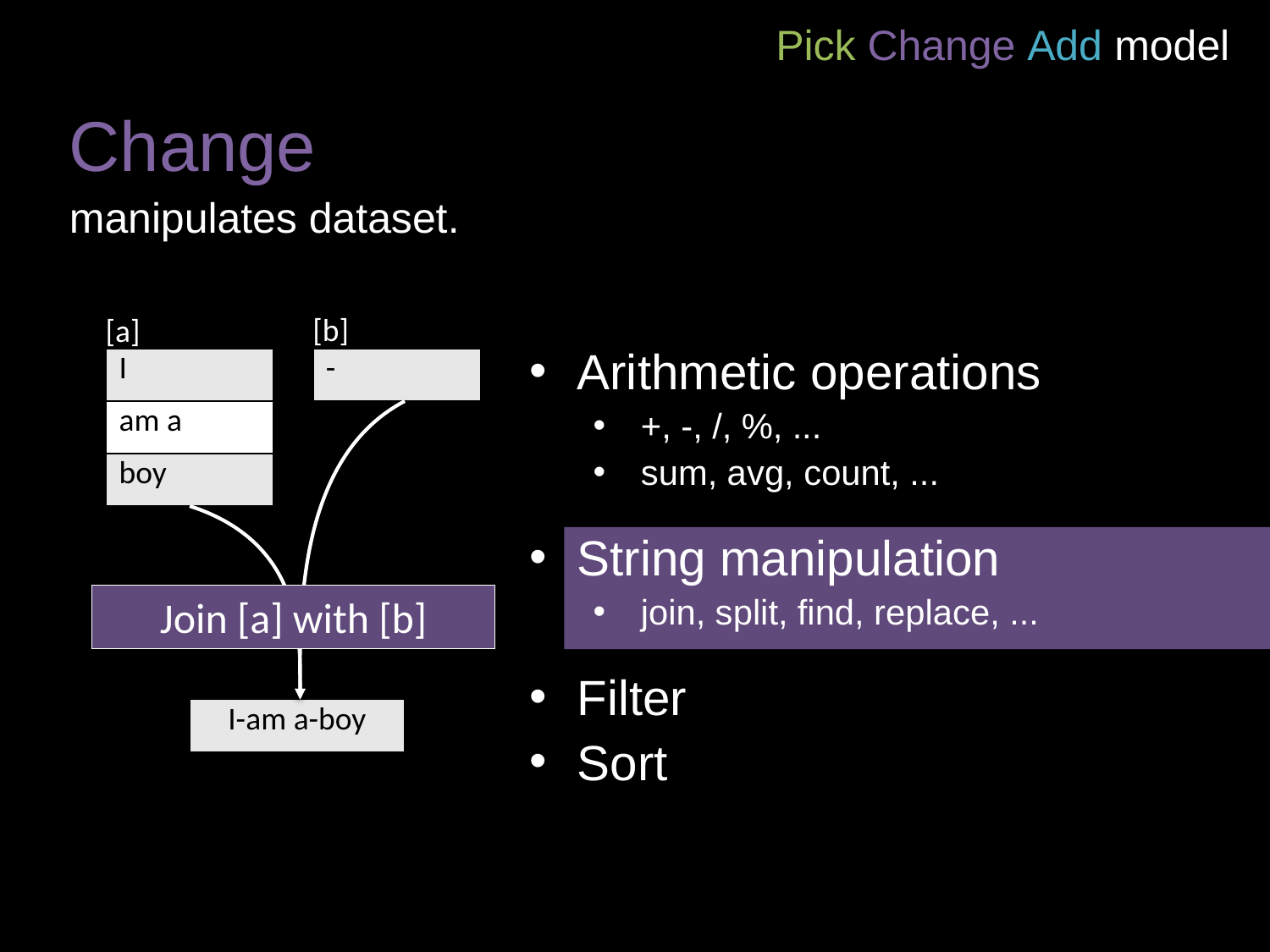

Pick Change Add model
Change
manipulates dataset.

[b]
[a]
Arithmetic operations
+, -, /, %, ...
sum, avg, count, ...

String manipulation
join, split, find, replace, ...

Filter
Sort
| I |
| --- |
| am a |
| boy |
| - |
| --- |

Join [a] with [b]
| I-am a-boy |
| --- |